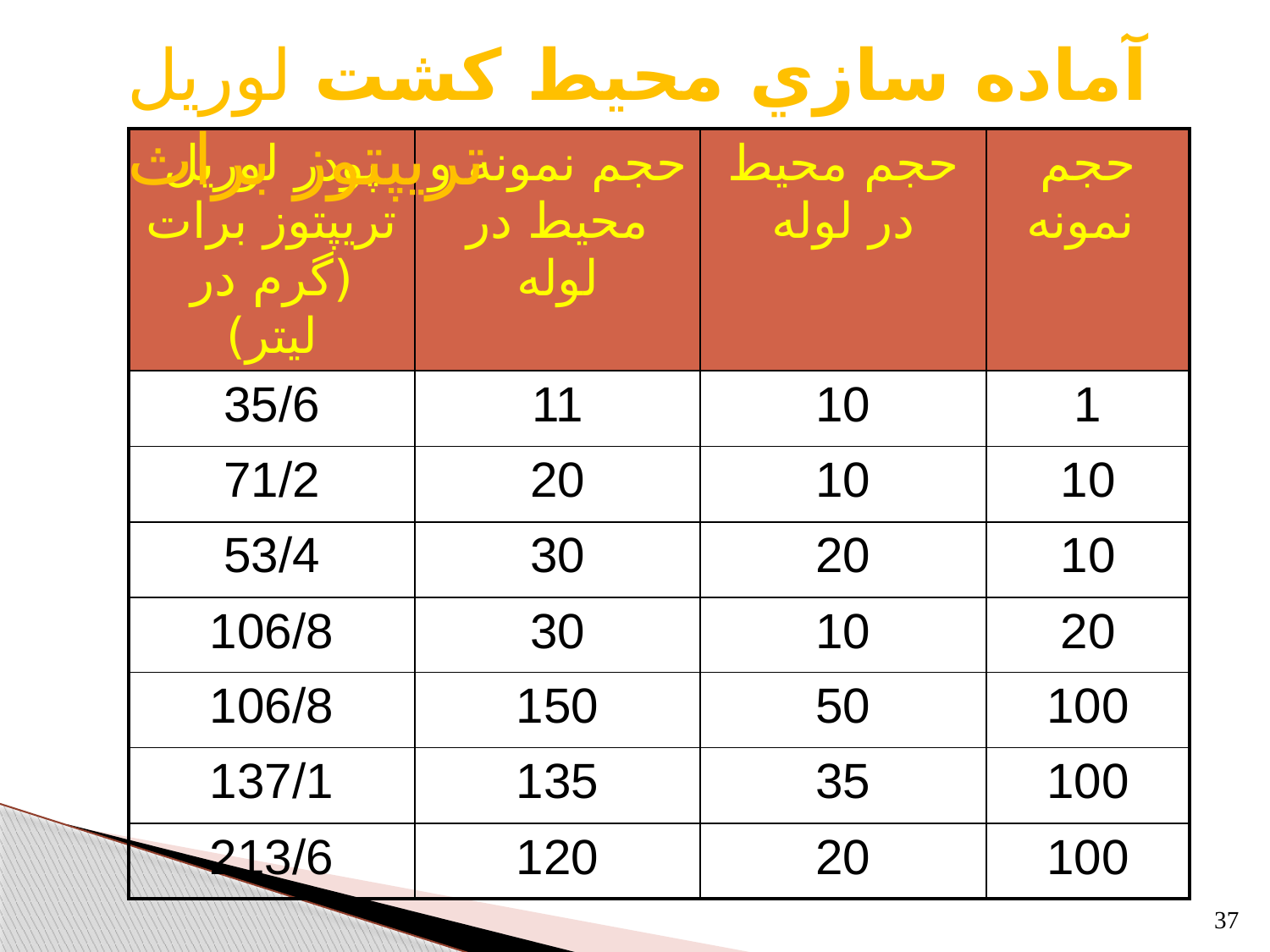

آماده سازي محیط کشت لوریل تریپتوز براث
| پودر لوريل تريپتوز برات (گرم در ليتر) | حجم نمونه و محيط در لوله | حجم محيط در لوله | حجم نمونه |
| --- | --- | --- | --- |
| 35/6 | 11 | 10 | 1 |
| 71/2 | 20 | 10 | 10 |
| 53/4 | 30 | 20 | 10 |
| 106/8 | 30 | 10 | 20 |
| 106/8 | 150 | 50 | 100 |
| 137/1 | 135 | 35 | 100 |
| 213/6 | 120 | 20 | 100 |
37